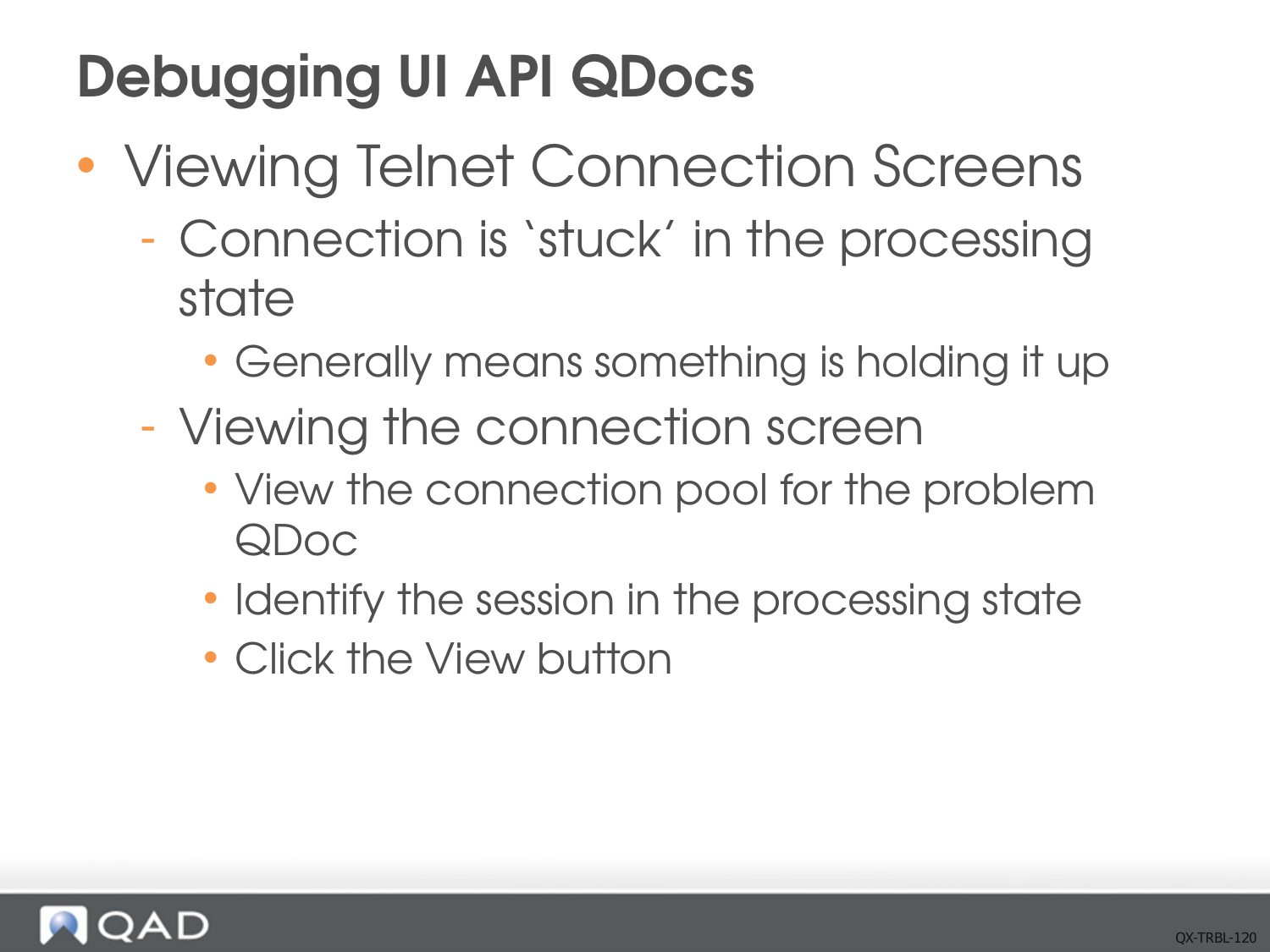

# Debugging UI API QDocs
Viewing Telnet Connection Screens
Connection is ‘stuck’ in the processing state
Generally means something is holding it up
Viewing the connection screen
View the connection pool for the problem QDoc
Identify the session in the processing state
Click the View button
QX-TRBL-120